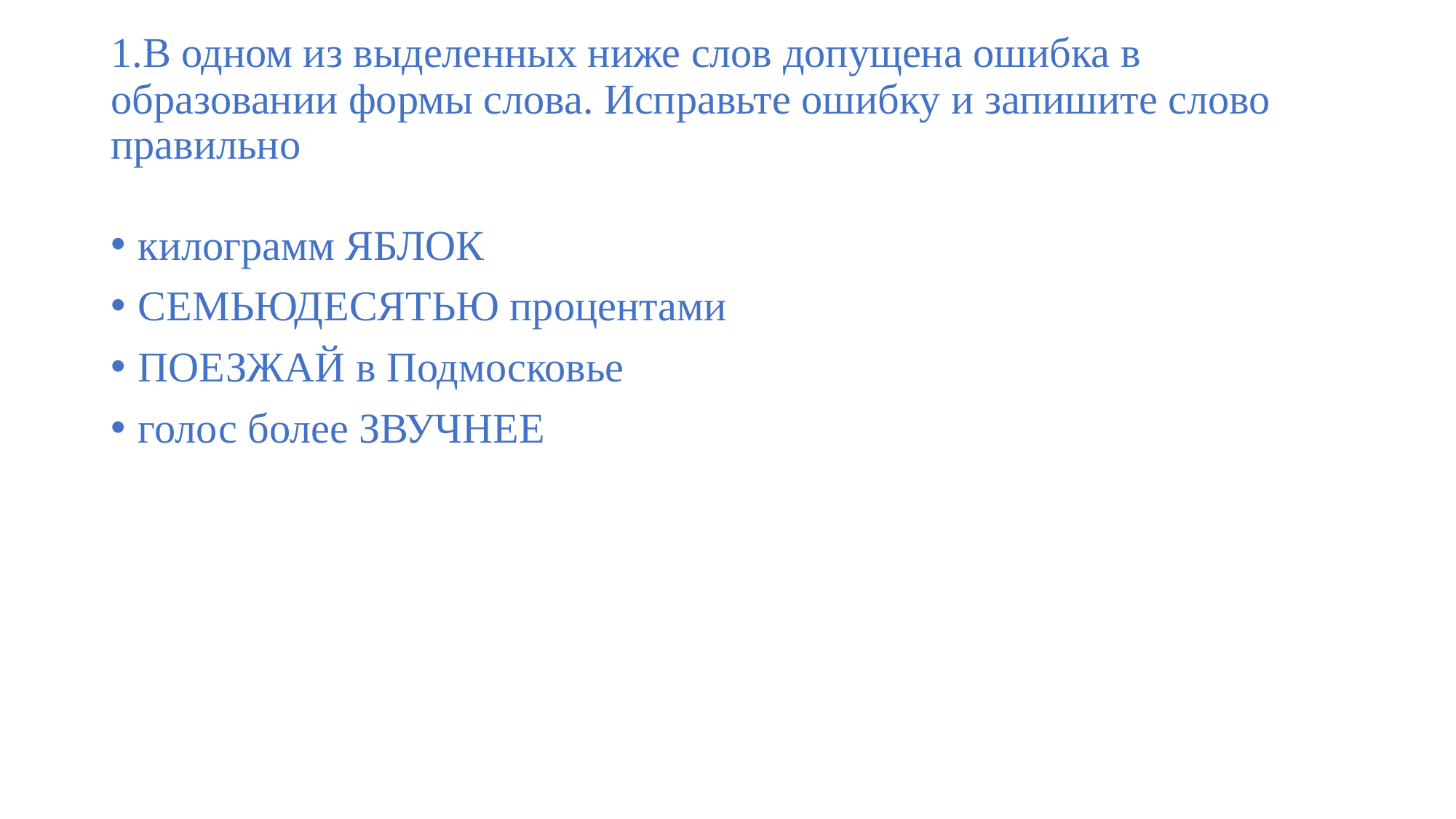

# 1.В одном из выделенных ниже слов допущена ошибка в образовании формы слова. Исправьте ошибку и запишите слово правильно

килограмм ЯБЛОК
СЕМЬЮДЕСЯТЬЮ процентами
ПОЕЗЖАЙ в Подмосковье
голос более ЗВУЧНЕЕ